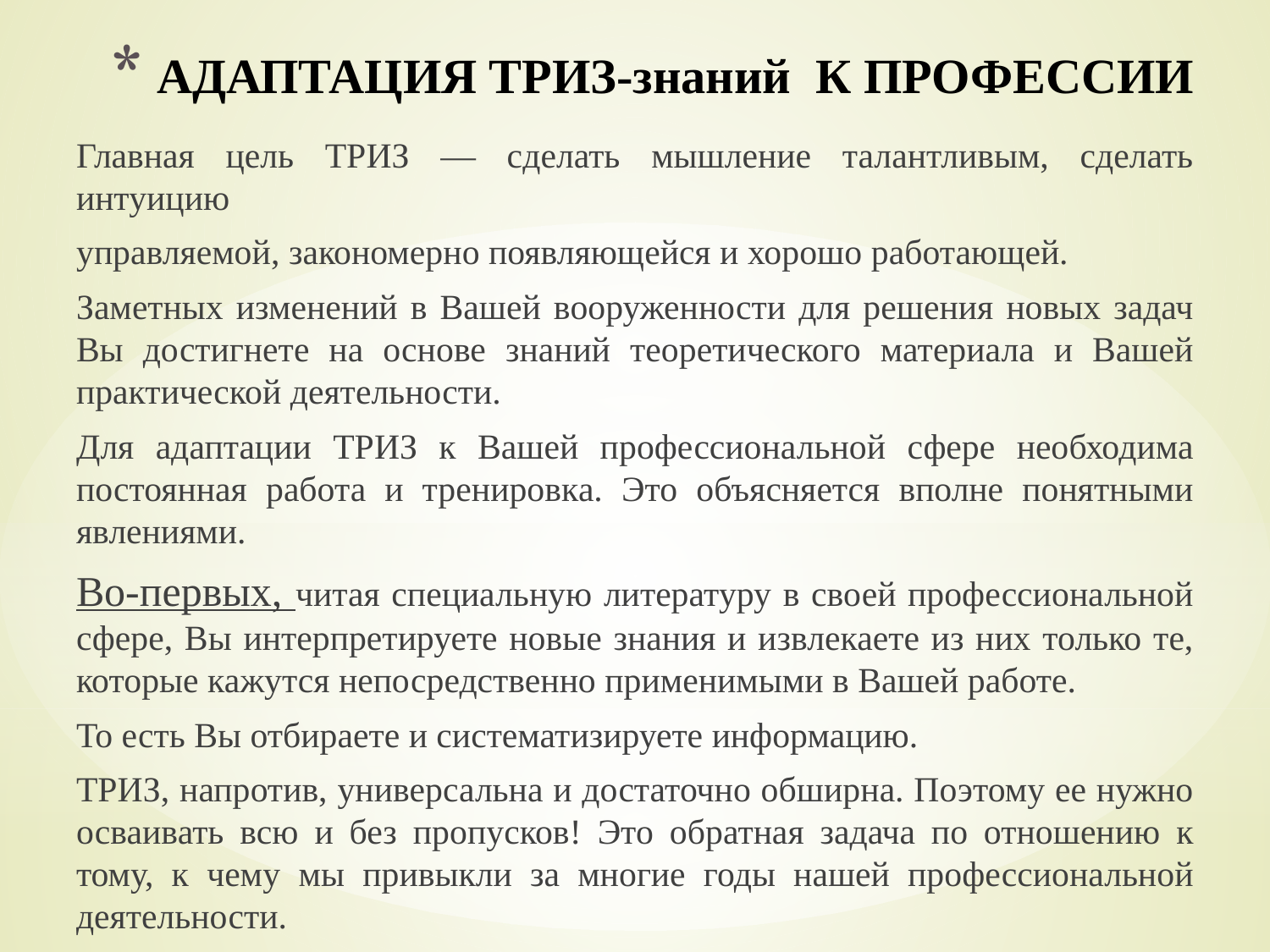

# АДАПТАЦИЯ ТРИЗ-знаний  К ПРОФЕССИИ
Главная цель ТРИЗ — сделать мышление талантливым, сделать интуицию
управляемой, закономерно появляющейся и хорошо работающей.
Заметных изменений в Вашей вооруженности для решения новых задач Вы достигнете на основе знаний теоретического материала и Вашей практической деятельности.
Для адаптации ТРИЗ к Вашей профессиональной сфере необходима постоянная работа и тренировка. Это объясняется вполне понятными явлениями.
Во-первых, читая специальную литературу в своей профессиональной сфере, Вы интерпретируете новые знания и извлекаете из них только те, которые кажутся непосредственно применимыми в Вашей работе.
То есть Вы отбираете и систематизируете информацию.
ТРИЗ, напротив, универсальна и достаточно обширна. Поэтому ее нужно осваивать всю и без пропусков! Это обратная задача по отношению к тому, к чему мы привыкли за многие годы нашей профессиональной деятельности.